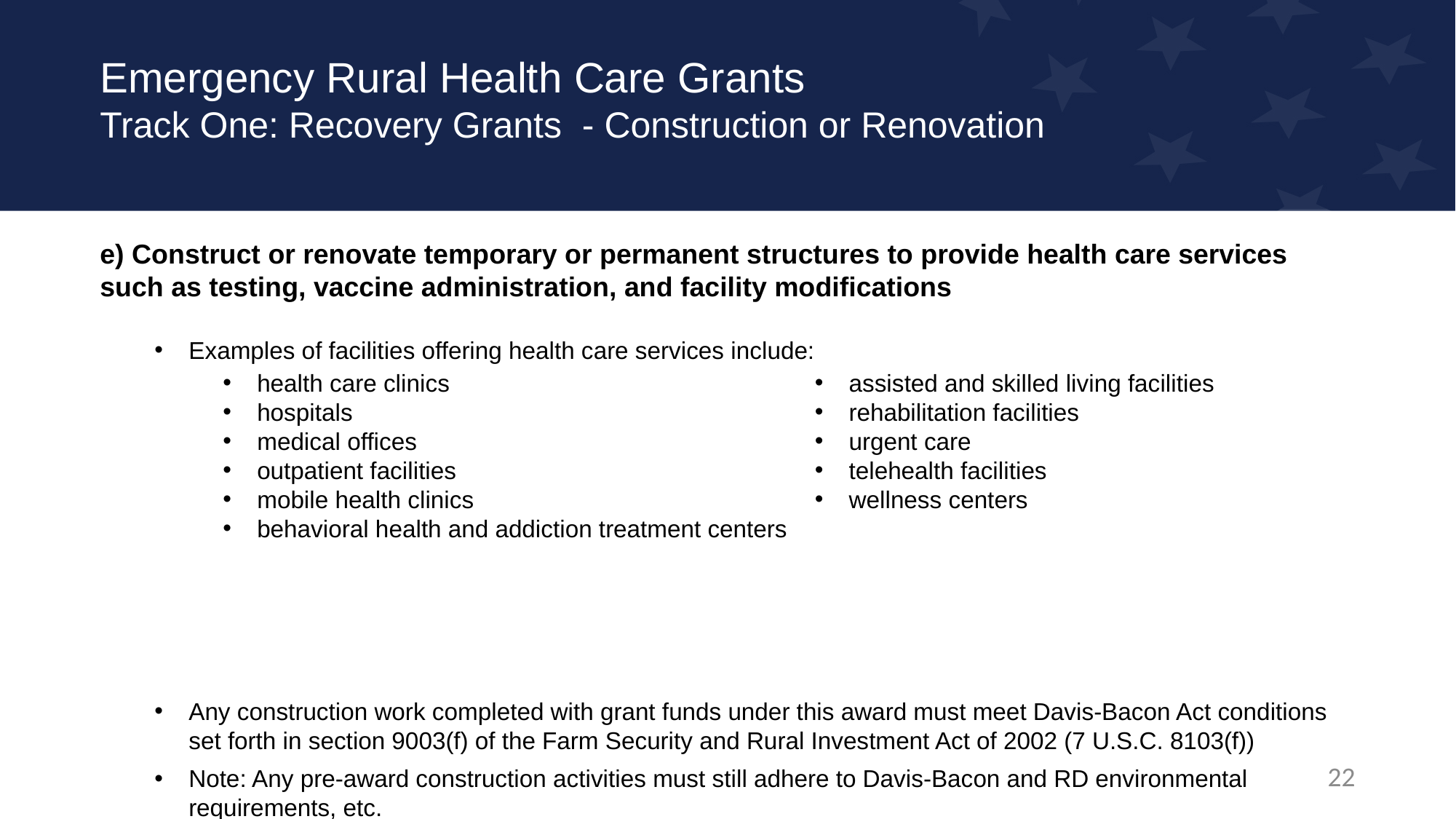

# Emergency Rural Health Care Grants Track One: Recovery Grants  - Construction or Renovation
e) Construct or renovate temporary or permanent structures to provide health care services such as testing, vaccine administration, and facility modifications

Examples of facilities offering health care services include:

Any construction work completed with grant funds under this award must meet Davis-Bacon Act conditions set forth in section 9003(f) of the Farm Security and Rural Investment Act of 2002 (7 U.S.C. 8103(f))
Note: Any pre-award construction activities must still adhere to Davis-Bacon and RD environmental requirements, etc.

health care clinics
hospitals
medical offices
outpatient facilities
mobile health clinics
behavioral health and addiction treatment centers
assisted and skilled living facilities
rehabilitation facilities
urgent care
telehealth facilities
wellness centers
22